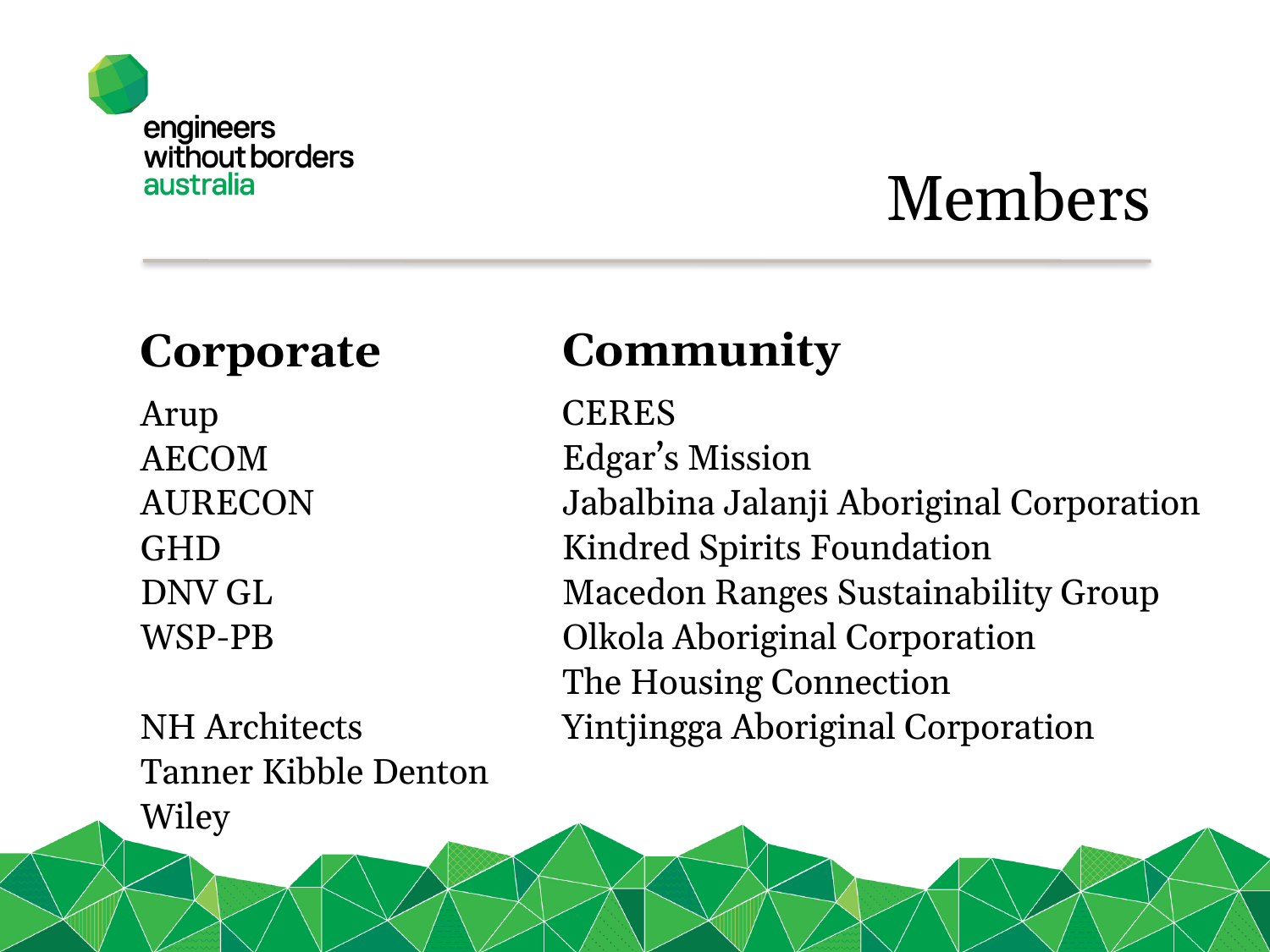

Members
| Community CERES Edgar’s Mission Jabalbina Jalanji Aboriginal Corporation Kindred Spirits Foundation Macedon Ranges Sustainability Group Olkola Aboriginal Corporation The Housing Connection Yintjingga Aboriginal Corporation |
| --- |
| Corporate Arup AECOM AURECON GHD DNV GL WSP-PB NH Architects Tanner Kibble Denton Wiley |
| --- |